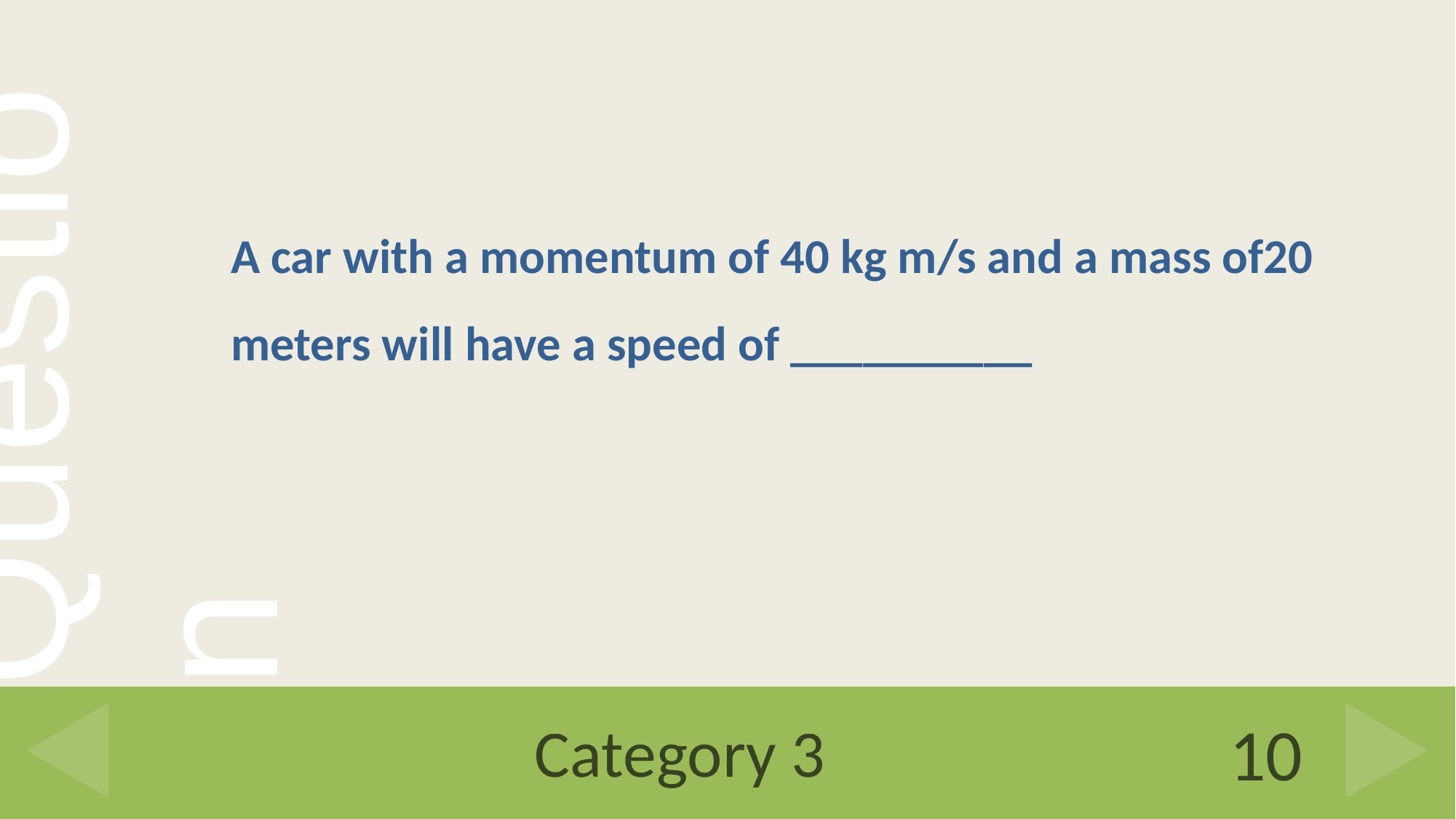

A car with a momentum of 40 kg m/s and a mass of20 meters will have a speed of __________

# Category 3
10